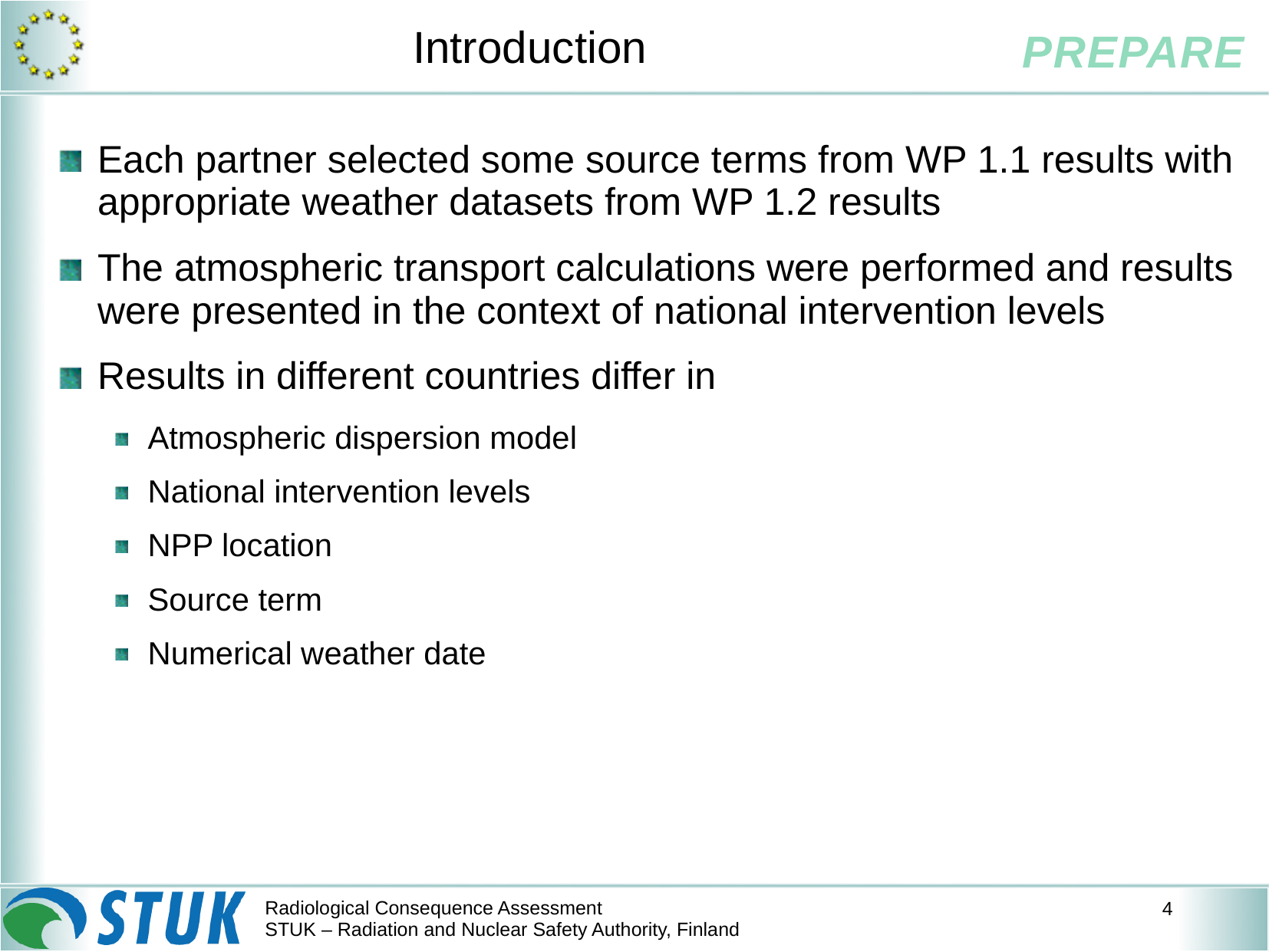

# Introduction
Each partner selected some source terms from WP 1.1 results with appropriate weather datasets from WP 1.2 results
The atmospheric transport calculations were performed and results were presented in the context of national intervention levels
Results in different countries differ in
Atmospheric dispersion model
National intervention levels
NPP location
Source term
Numerical weather date